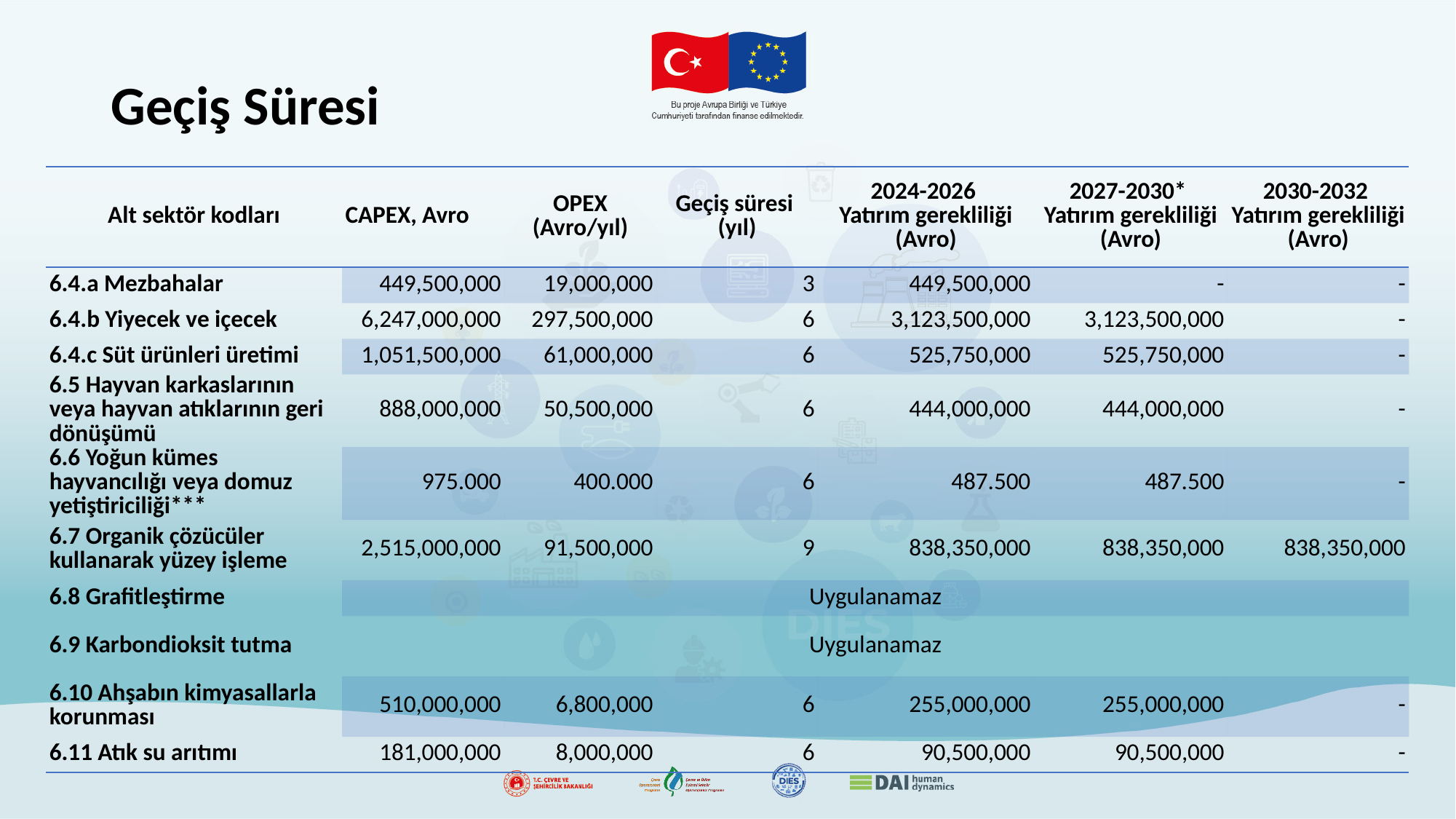

# Geçiş Süresi
| Alt sektör kodları | CAPEX, Avro | OPEX (Avro/yıl) | Geçiş süresi (yıl) | 2024-2026 Yatırım gerekliliği (Avro) | 2027-2030\* Yatırım gerekliliği (Avro) | 2030-2032 Yatırım gerekliliği (Avro) |
| --- | --- | --- | --- | --- | --- | --- |
| 6.4.a Mezbahalar | 449,500,000 | 19,000,000 | 3 | 449,500,000 | - | - |
| 6.4.b Yiyecek ve içecek | 6,247,000,000 | 297,500,000 | 6 | 3,123,500,000 | 3,123,500,000 | - |
| 6.4.c Süt ürünleri üretimi | 1,051,500,000 | 61,000,000 | 6 | 525,750,000 | 525,750,000 | - |
| 6.5 Hayvan karkaslarının veya hayvan atıklarının geri dönüşümü | 888,000,000 | 50,500,000 | 6 | 444,000,000 | 444,000,000 | - |
| 6.6 Yoğun kümes hayvancılığı veya domuz yetiştiriciliği\*\*\* | 975.000 | 400.000 | 6 | 487.500 | 487.500 | - |
| 6.7 Organik çözücüler kullanarak yüzey işleme | 2,515,000,000 | 91,500,000 | 9 | 838,350,000 | 838,350,000 | 838,350,000 |
| 6.8 Grafitleştirme | Uygulanamaz |  |  |  |  |  |
| 6.9 Karbondioksit tutma | Uygulanamaz |  |  |  |  |  |
| 6.10 Ahşabın kimyasallarla korunması | 510,000,000 | 6,800,000 | 6 | 255,000,000 | 255,000,000 | - |
| 6.11 Atık su arıtımı | 181,000,000 | 8,000,000 | 6 | 90,500,000 | 90,500,000 | - |